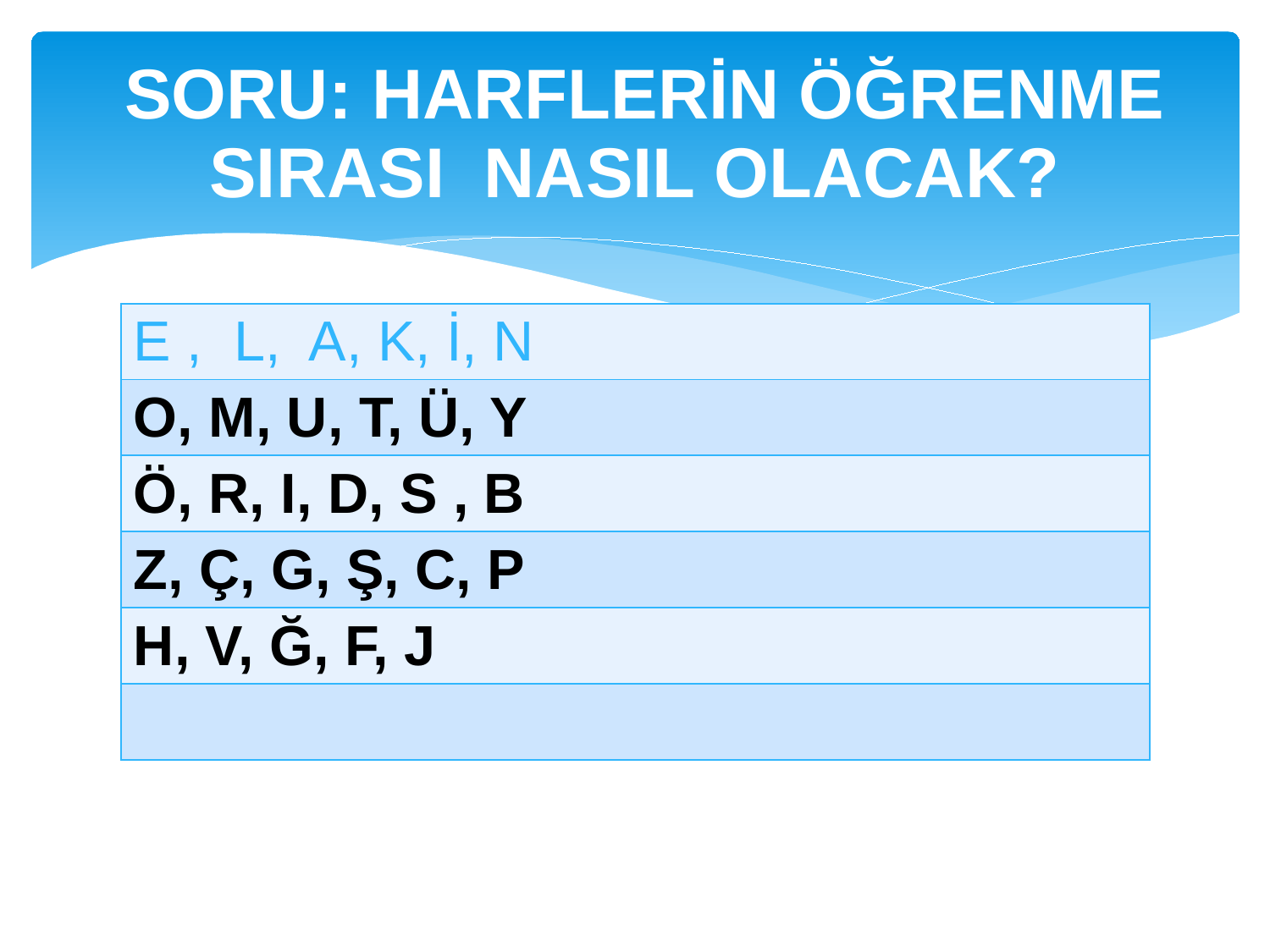

# SORU: HARFLERİN ÖĞRENME SIRASI  NASIL OLACAK?
| E , L, A, K, İ, N |
| --- |
| O, M, U, T, Ü, Y |
| Ö, R, I, D, S , B |
| Z, Ç, G, Ş, C, P |
| H, V, Ğ, F, J |
|  |